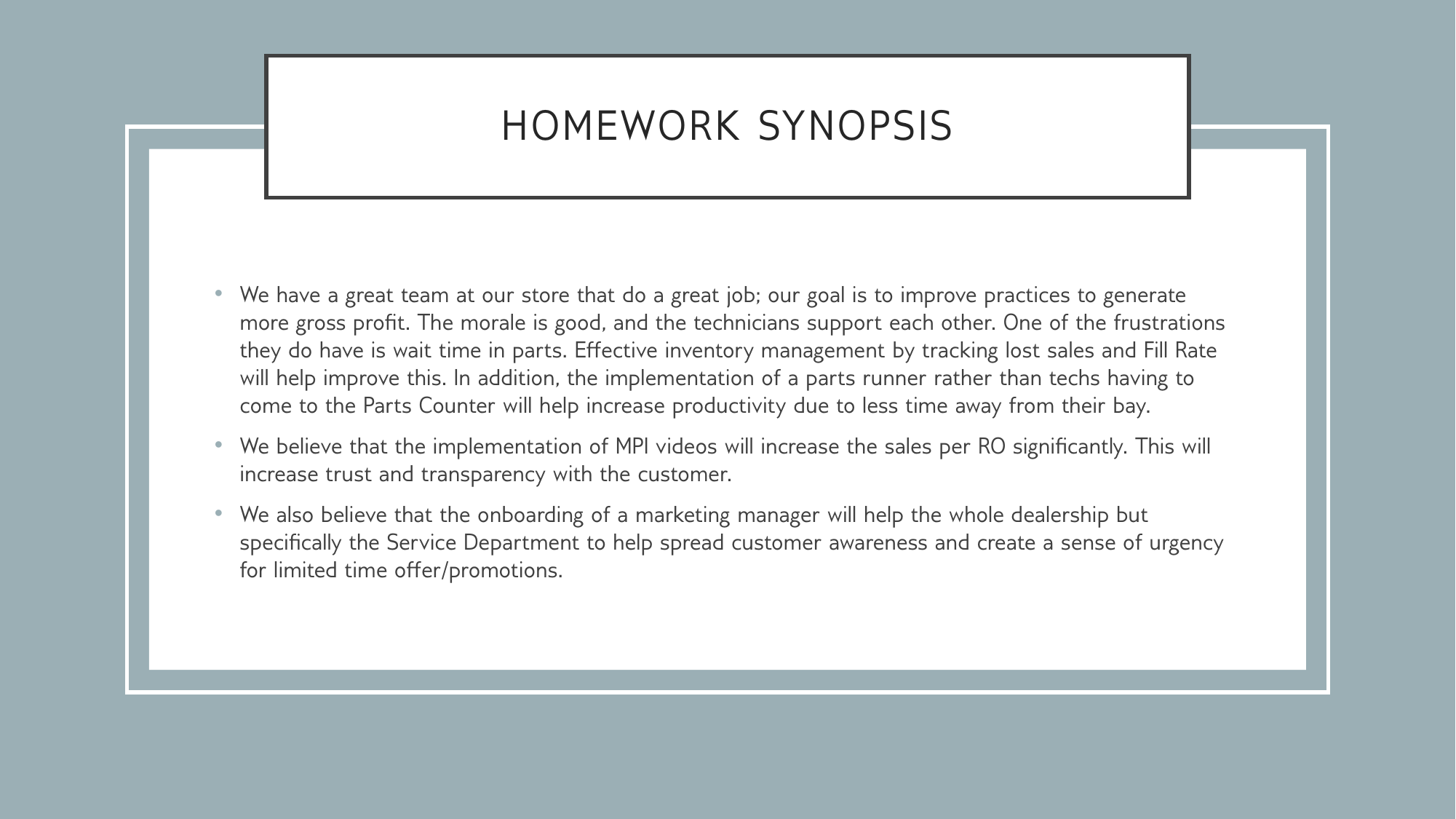

# Homework Synopsis

We have a great team at our store that do a great job; our goal is to improve practices to generate more gross profit. The morale is good, and the technicians support each other. One of the frustrations they do have is wait time in parts. Effective inventory management by tracking lost sales and Fill Rate will help improve this. In addition, the implementation of a parts runner rather than techs having to come to the Parts Counter will help increase productivity due to less time away from their bay.
We believe that the implementation of MPI videos will increase the sales per RO significantly. This will increase trust and transparency with the customer.
We also believe that the onboarding of a marketing manager will help the whole dealership but specifically the Service Department to help spread customer awareness and create a sense of urgency for limited time offer/promotions.